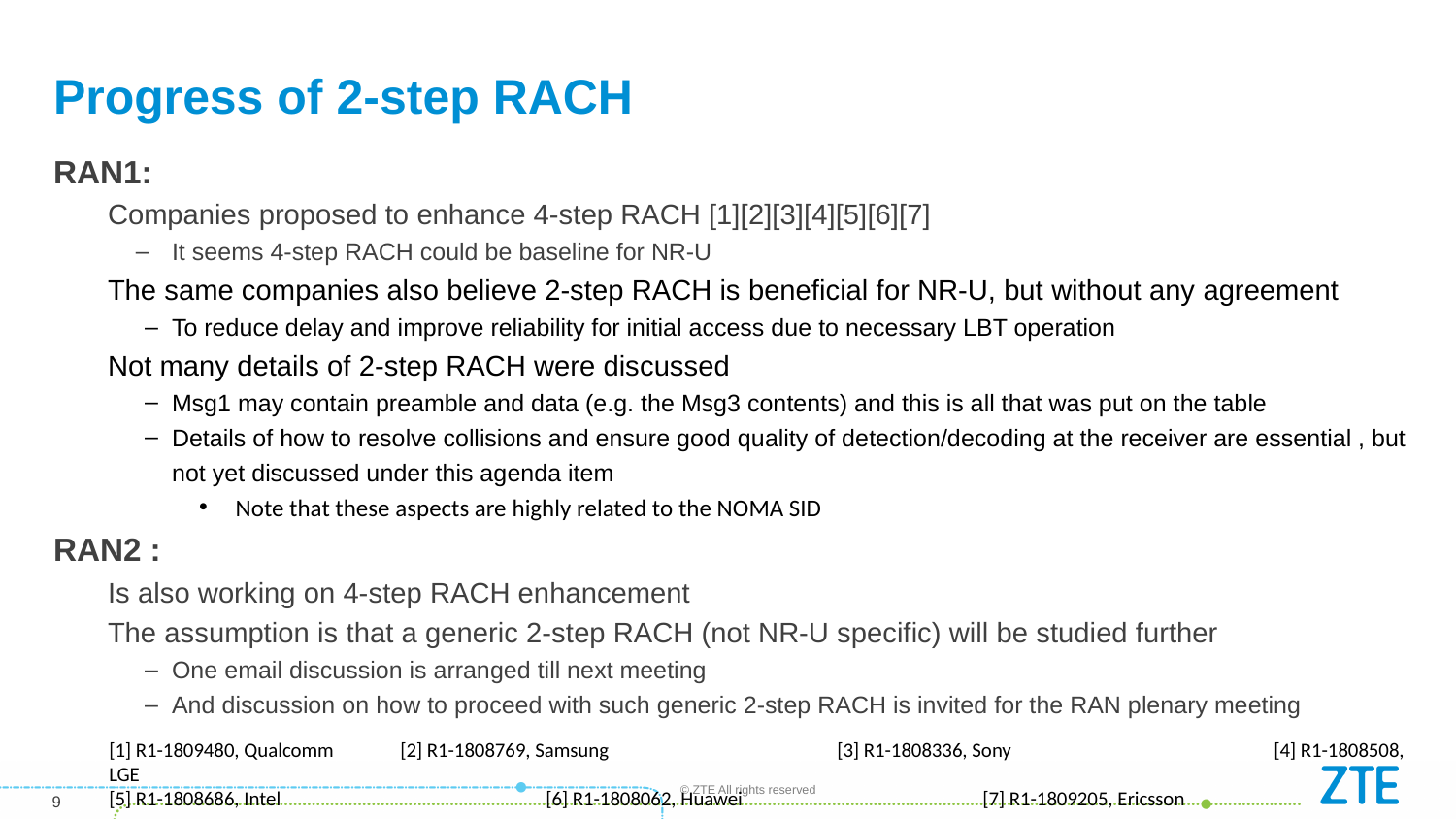

# Progress of 2-step RACH
RAN1:
Companies proposed to enhance 4-step RACH [1][2][3][4][5][6][7]
It seems 4-step RACH could be baseline for NR-U
The same companies also believe 2-step RACH is beneficial for NR-U, but without any agreement
To reduce delay and improve reliability for initial access due to necessary LBT operation
Not many details of 2-step RACH were discussed
Msg1 may contain preamble and data (e.g. the Msg3 contents) and this is all that was put on the table
Details of how to resolve collisions and ensure good quality of detection/decoding at the receiver are essential , but not yet discussed under this agenda item
Note that these aspects are highly related to the NOMA SID
RAN2 :
Is also working on 4-step RACH enhancement
The assumption is that a generic 2-step RACH (not NR-U specific) will be studied further
One email discussion is arranged till next meeting
And discussion on how to proceed with such generic 2-step RACH is invited for the RAN plenary meeting
[1] R1-1809480, Qualcomm	[2] R1-1808769, Samsung		[3] R1-1808336, Sony		[4] R1-1808508, LGE
[5] R1-1808686, Intel		[6] R1-1808062, Huawei		[7] R1-1809205, Ericsson